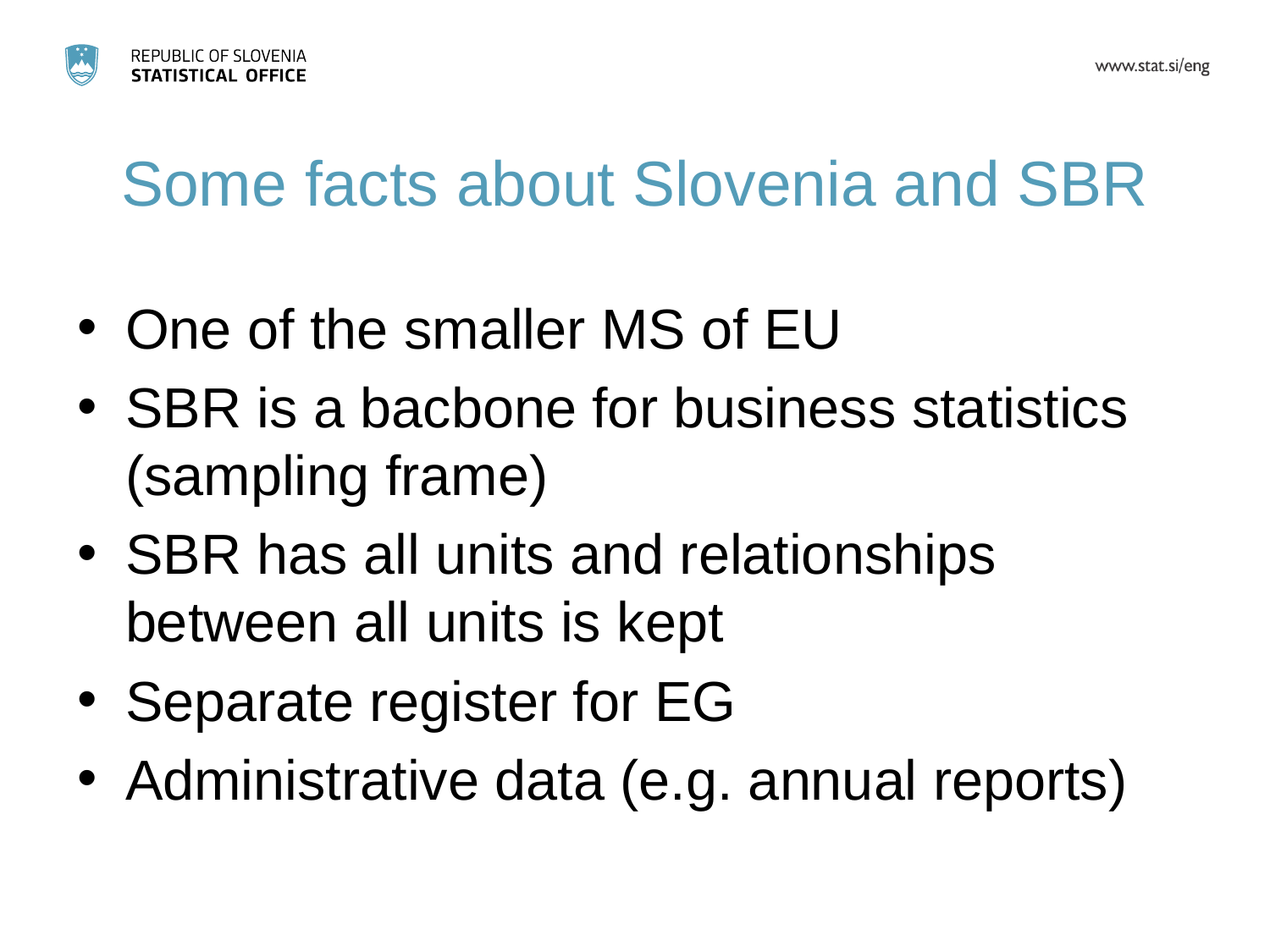

# Some facts about Slovenia and SBR
One of the smaller MS of EU
SBR is a bacbone for business statistics (sampling frame)
SBR has all units and relationships between all units is kept
Separate register for EG
Administrative data (e.g. annual reports)